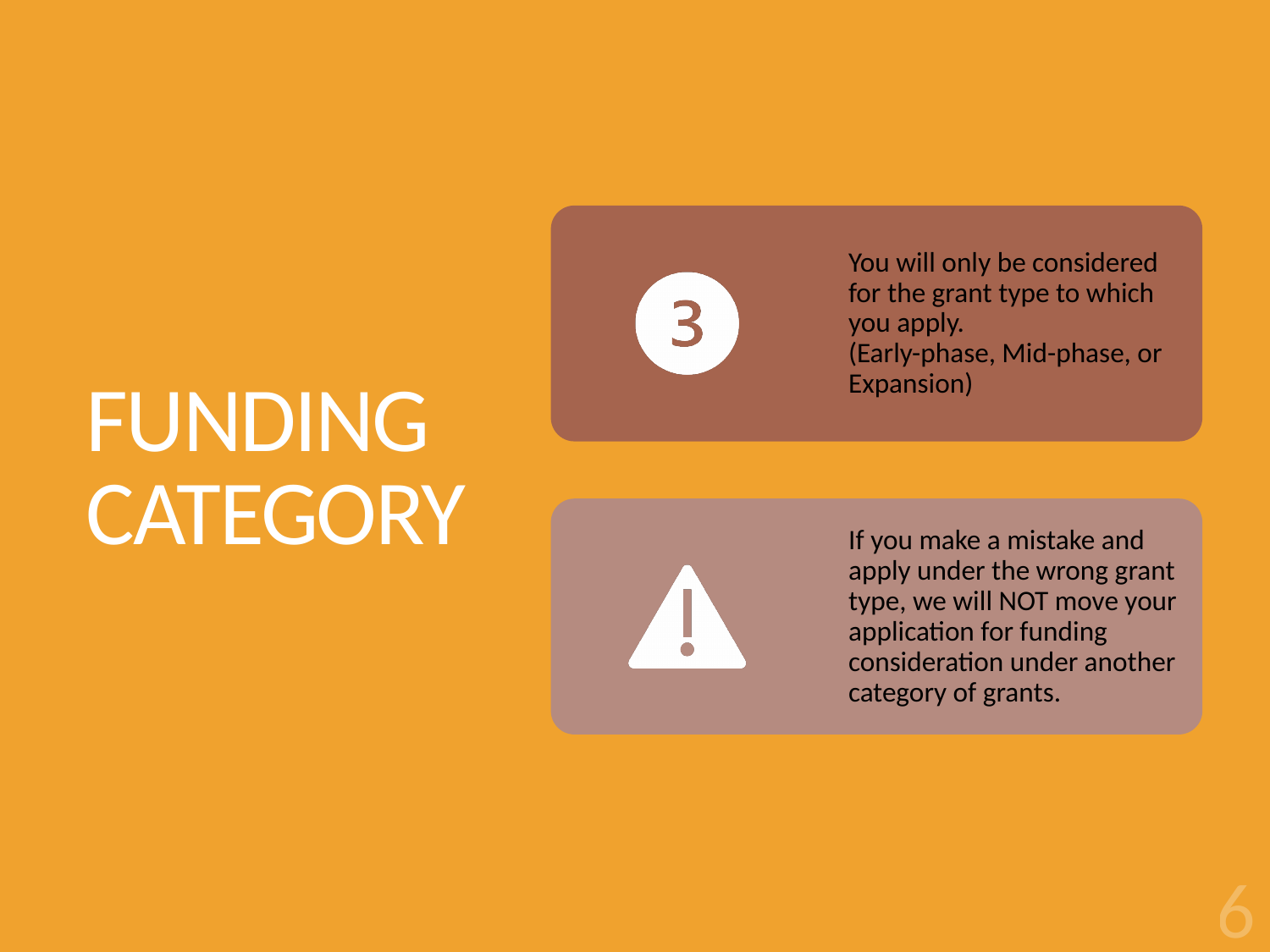

# Funding CATEGORY
You will only be considered for the grant type to which you apply.                       (Early-phase, Mid-phase, or Expansion)
If you make a mistake and apply under the wrong grant type, we will NOT move your application for funding consideration under another category of grants.
6